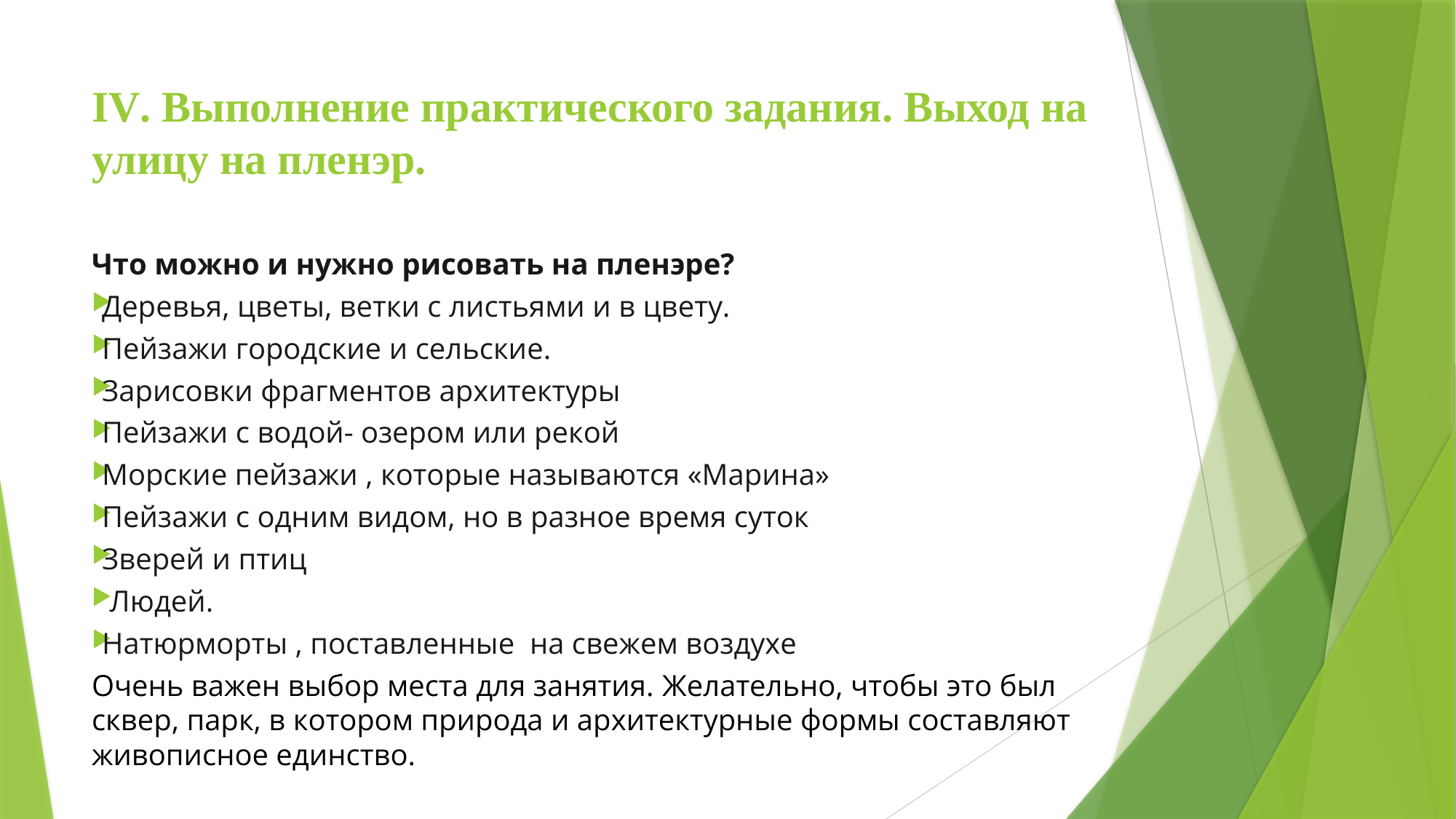

# IV. Выполнение практического задания. Выход на улицу на пленэр.

Что можно и нужно рисовать на пленэре?
Деревья, цветы, ветки с листьями и в цвету.
Пейзажи городские и сельские.
Зарисовки фрагментов архитектуры
Пейзажи с водой- озером или рекой
Морские пейзажи , которые называются «Марина»
Пейзажи с одним видом, но в разное время суток
Зверей и птиц
 Людей.
Натюрморты , поставленные  на свежем воздухе
Очень важен выбор места для занятия. Желательно, чтобы это был сквер, парк, в котором природа и архитектурные формы составляют живописное единство.